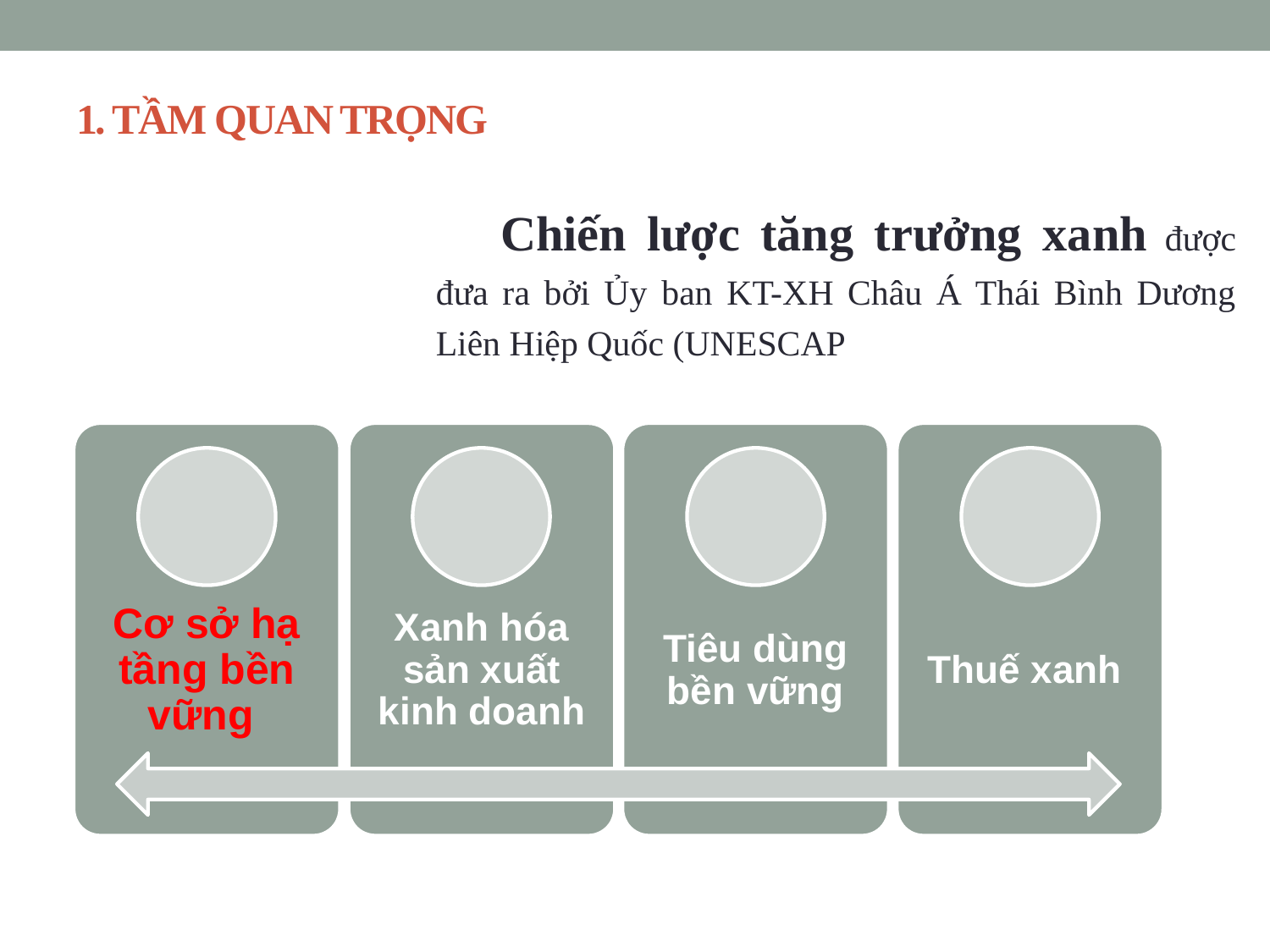

# 1. TẦM QUAN TRỌNG
 Chiến lược tăng trưởng xanh được đưa ra bởi Ủy ban KT-XH Châu Á Thái Bình Dương Liên Hiệp Quốc (UNESCAP

Cơ sở hạ tầng bền vững
Xanh hóa sản xuất kinh doanh
Tiêu dùng bền vững
Thuế xanh